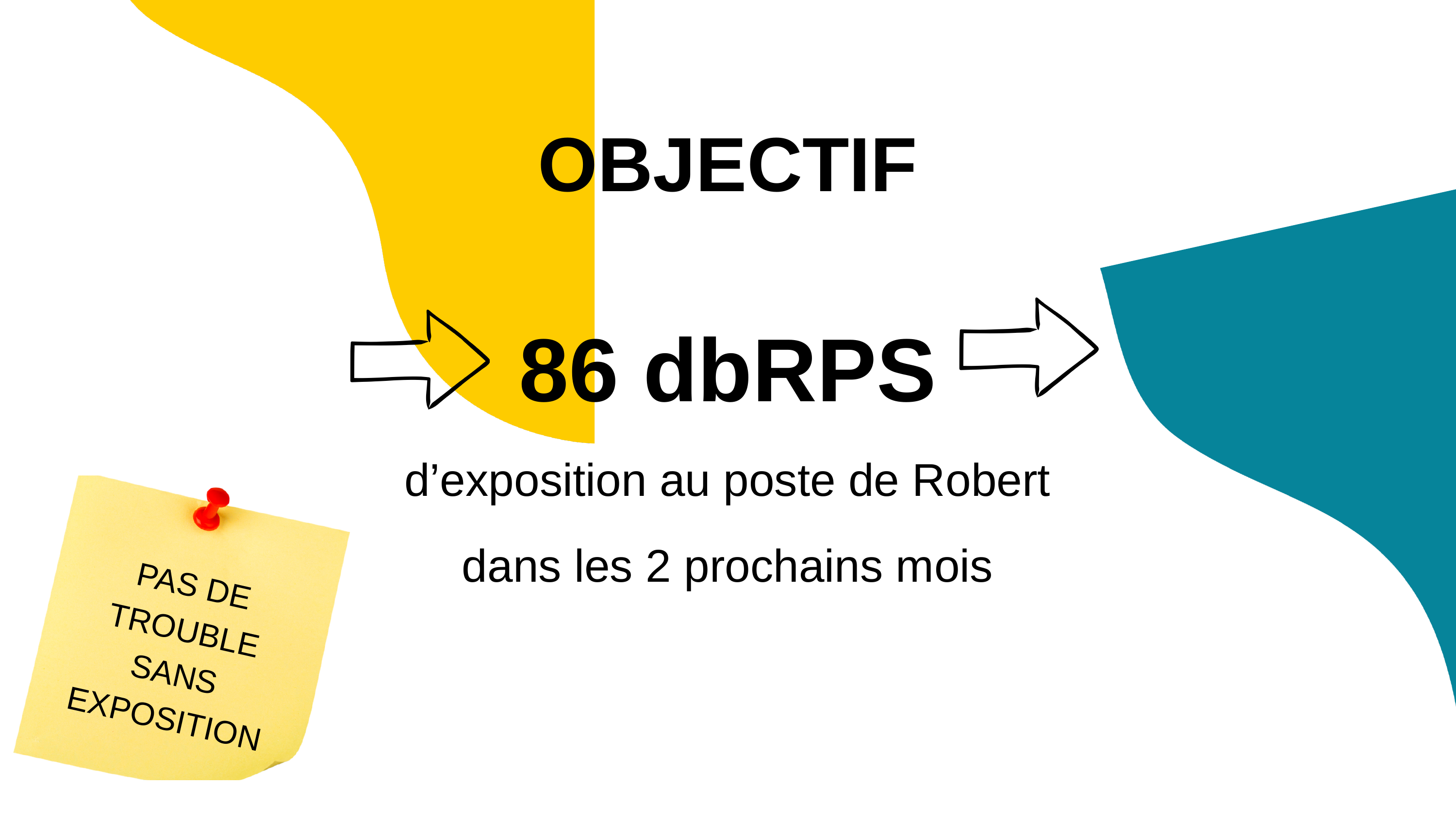

OBJECTIF

86 dbRPS
d’exposition au poste de Robert
dans les 2 prochains mois

PAS DE TROUBLE SANS EXPOSITION